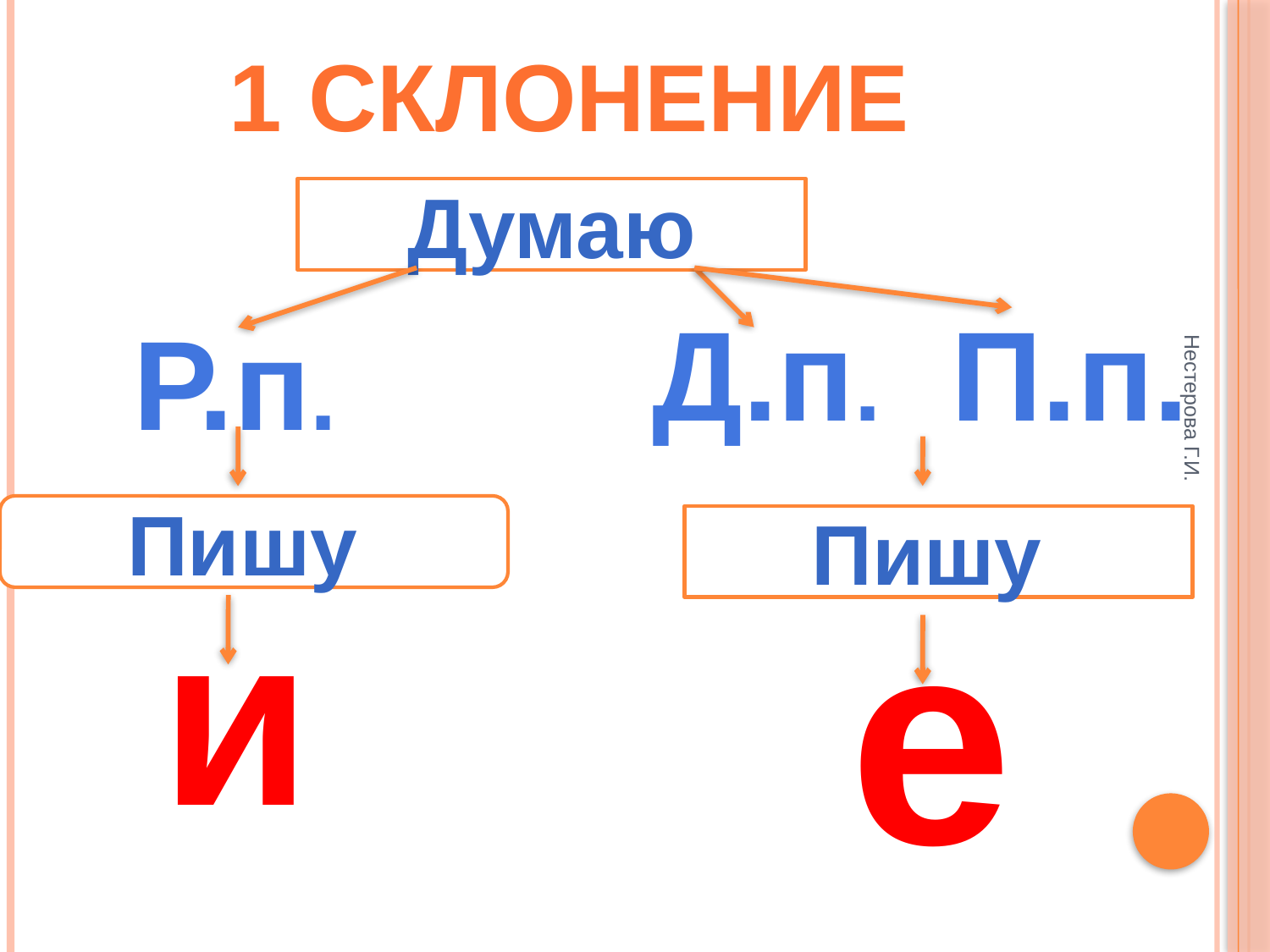

1 склонение
Думаю
Д.п.
П.п.
Р.п.
Пишу
Пишу
Нестерова Г.И.
е
и